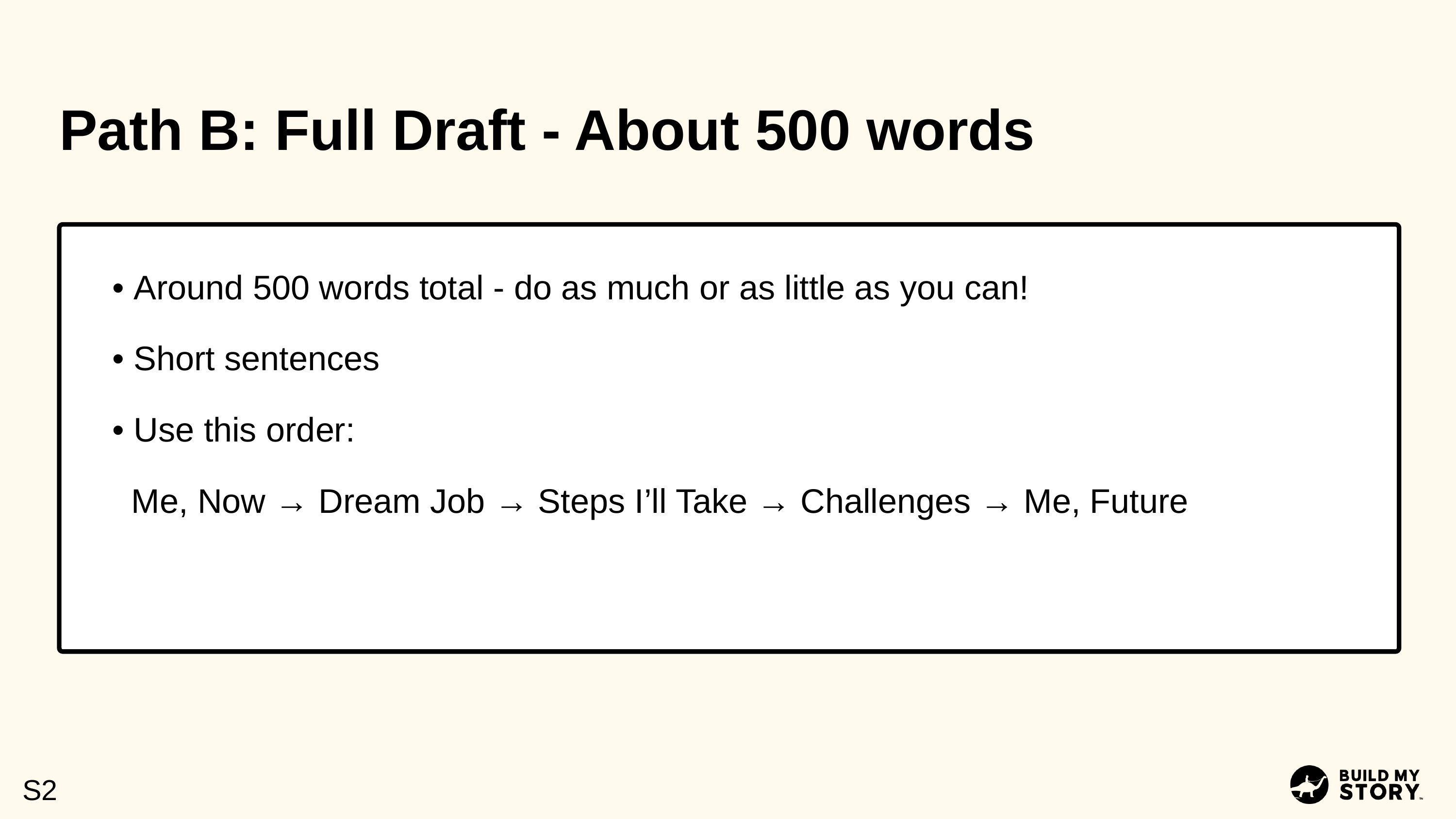

Path B: Full Draft - About 500 words

• Around 500 words total - do as much or as little as you can!
• Short sentences
• Use this order:
  Me, Now → Dream Job → Steps I’ll Take → Challenges → Me, Future

S2